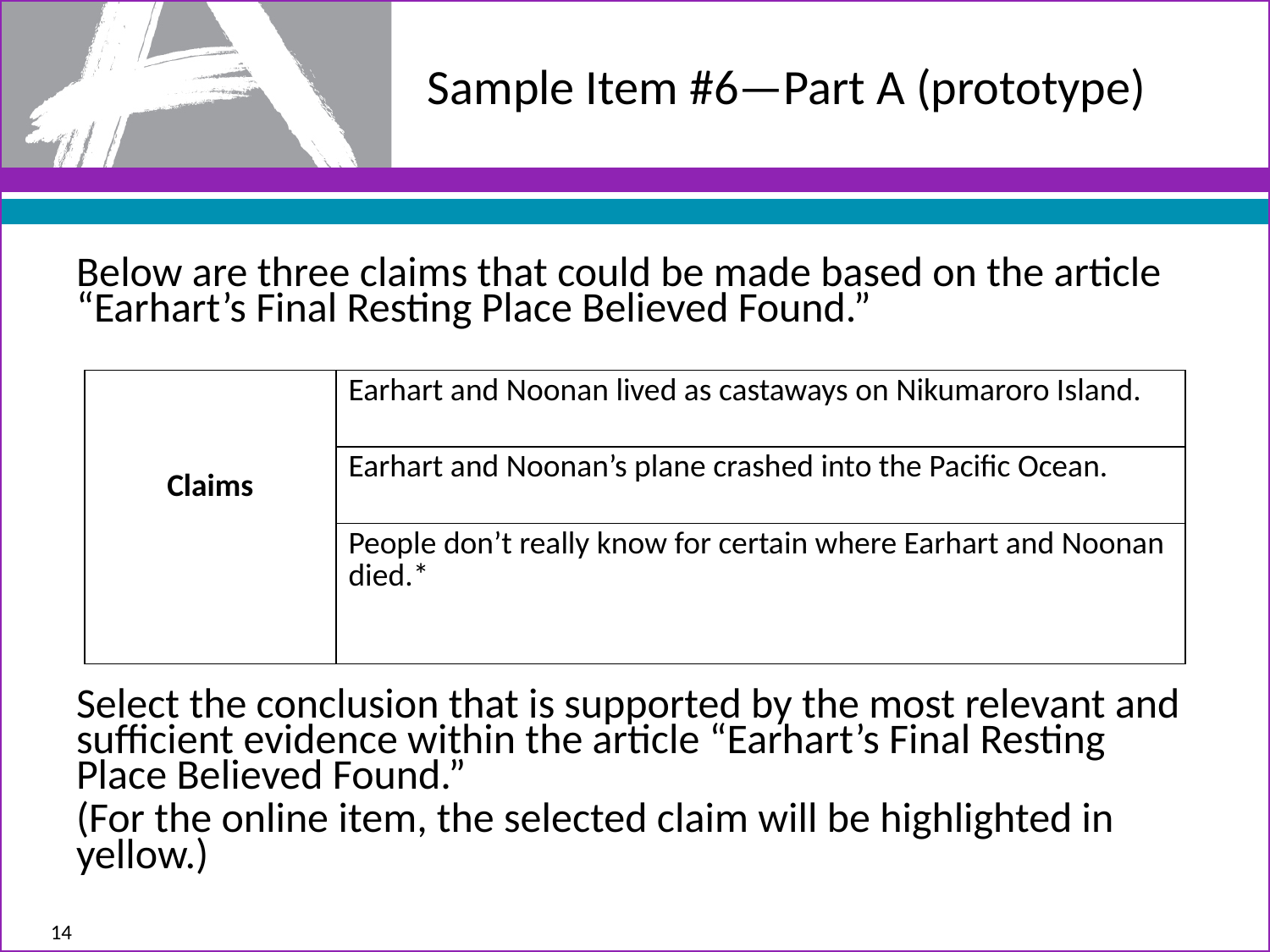

# Sample Item #6—Part A (prototype)

Below are three claims that could be made based on the article “Earhart’s Final Resting Place Believed Found.”

Select the conclusion that is supported by the most relevant and sufficient evidence within the article “Earhart’s Final Resting Place Believed Found.”
(For the online item, the selected claim will be highlighted in yellow.)
| Claims | Earhart and Noonan lived as castaways on Nikumaroro Island. |
| --- | --- |
|  | Earhart and Noonan’s plane crashed into the Pacific Ocean. |
|  | People don’t really know for certain where Earhart and Noonan died.\* |
14